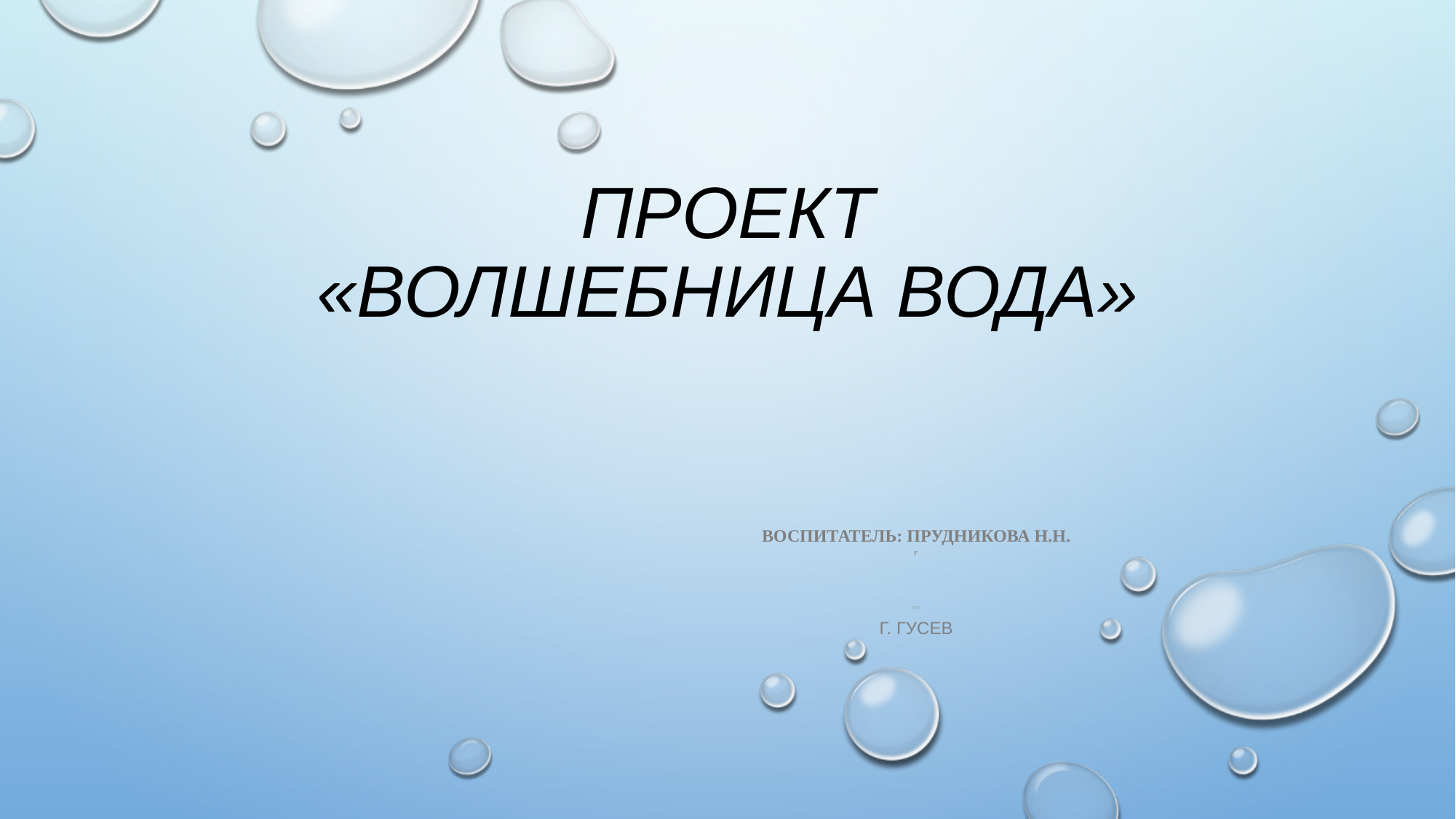

# Проект «Волшебница вода»

Воспитатель: Прудникова Н.Н.
Г

Г.ггг
Г. Гусев